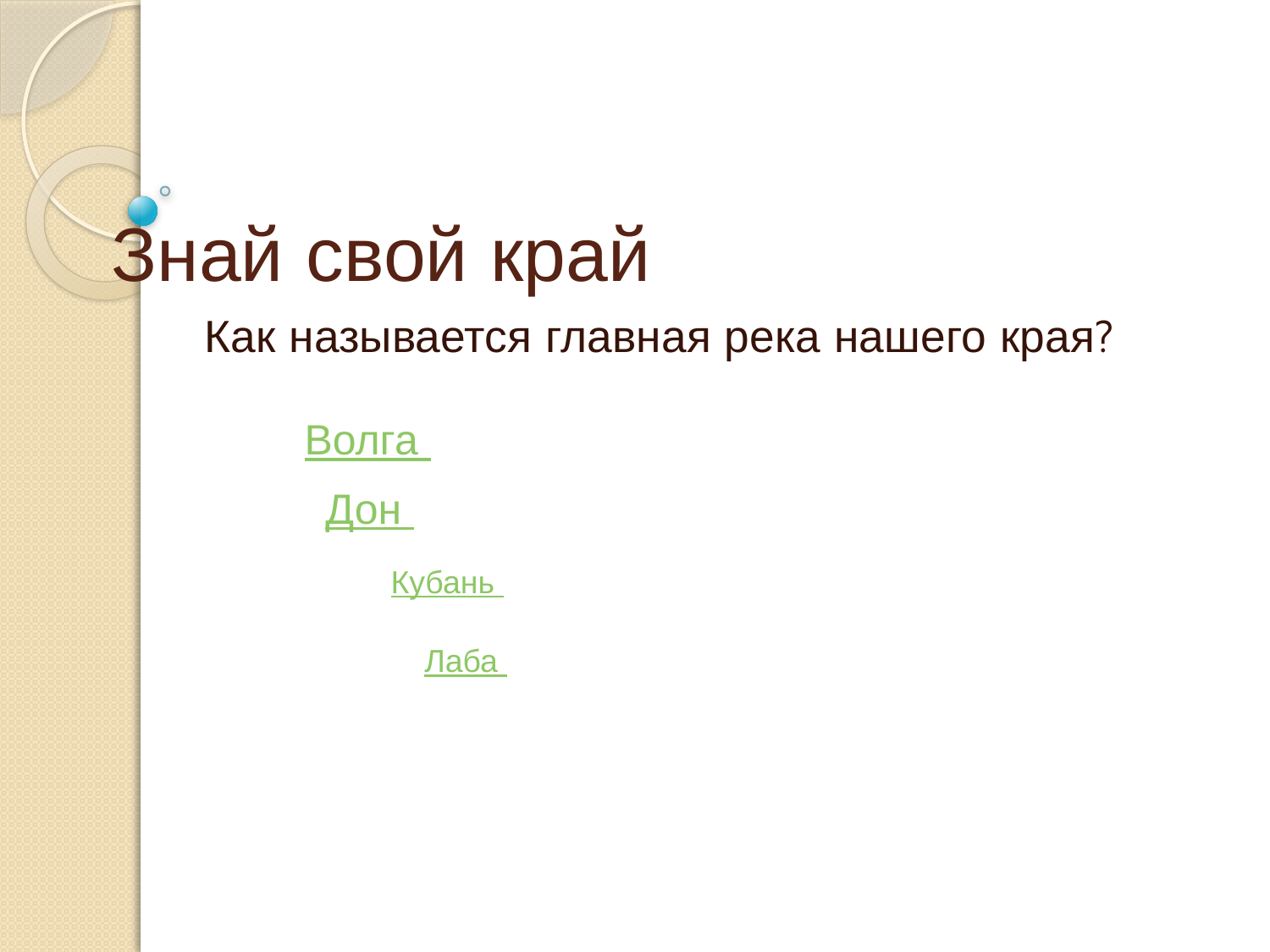

# Знай свой край
Как называется главная река нашего края?

Волга
Дон
Кубань
Лаба